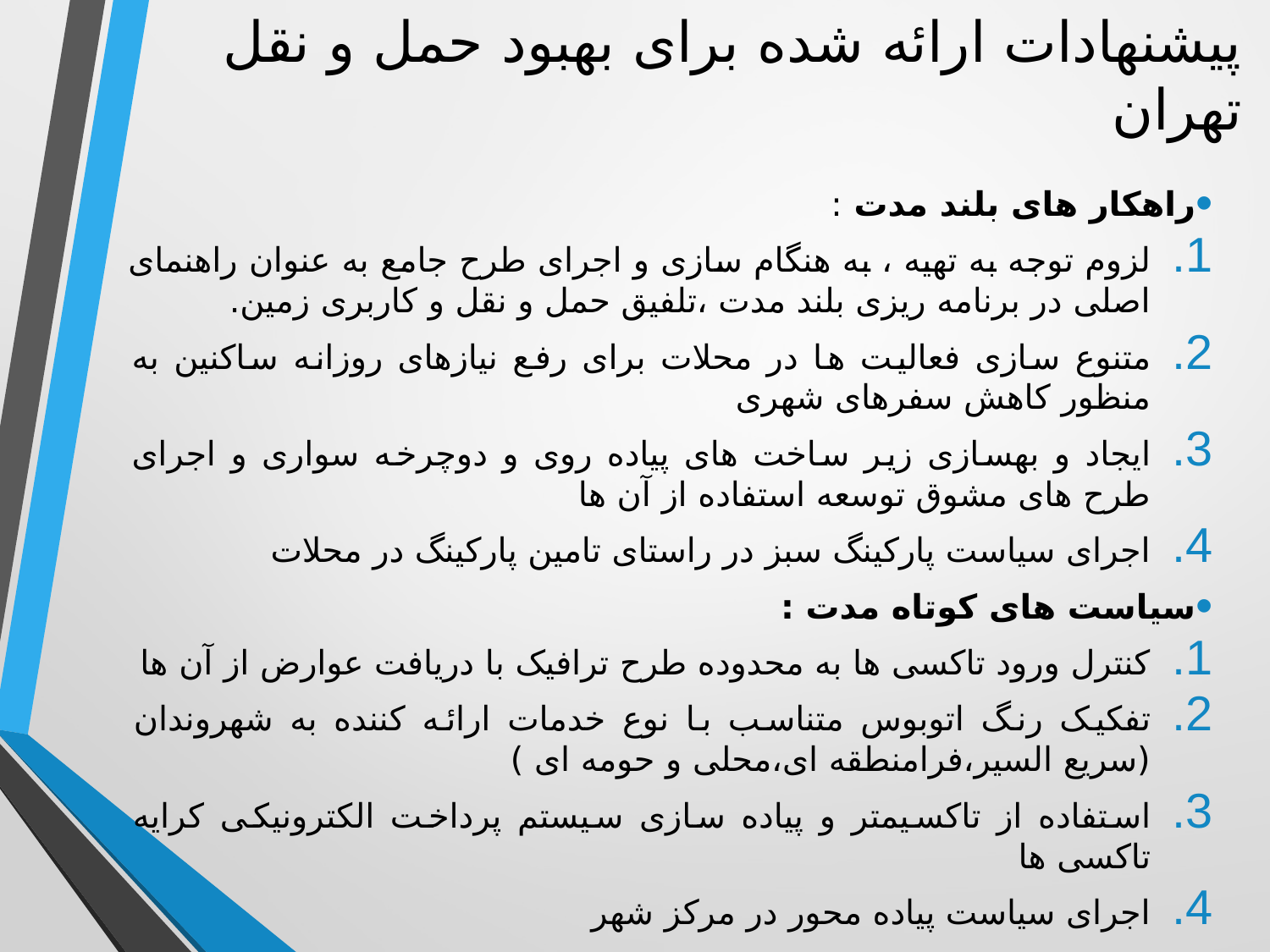

# پیشنهادات ارائه شده برای بهبود حمل و نقل تهران
راهکار های بلند مدت :
لزوم توجه به تهیه ، به هنگام سازی و اجرای طرح جامع به عنوان راهنمای اصلی در برنامه ریزی بلند مدت ،تلفیق حمل و نقل و کاربری زمین.
متنوع سازی فعالیت ها در محلات برای رفع نیازهای روزانه ساکنین به منظور کاهش سفرهای شهری
ایجاد و بهسازی زیر ساخت های پیاده روی و دوچرخه سواری و اجرای طرح های مشوق توسعه استفاده از آن ها
اجرای سیاست پارکینگ سبز در راستای تامین پارکینگ در محلات
سیاست های کوتاه مدت :
کنترل ورود تاکسی ها به محدوده طرح ترافیک با دریافت عوارض از آن ها
تفکیک رنگ اتوبوس متناسب با نوع خدمات ارائه کننده به شهروندان (سریع السیر،فرامنطقه ای،محلی و حومه ای )
استفاده از تاکسیمتر و پیاده سازی سیستم پرداخت الکترونیکی کرایه تاکسی ها
اجرای سیاست پیاده محور در مرکز شهر